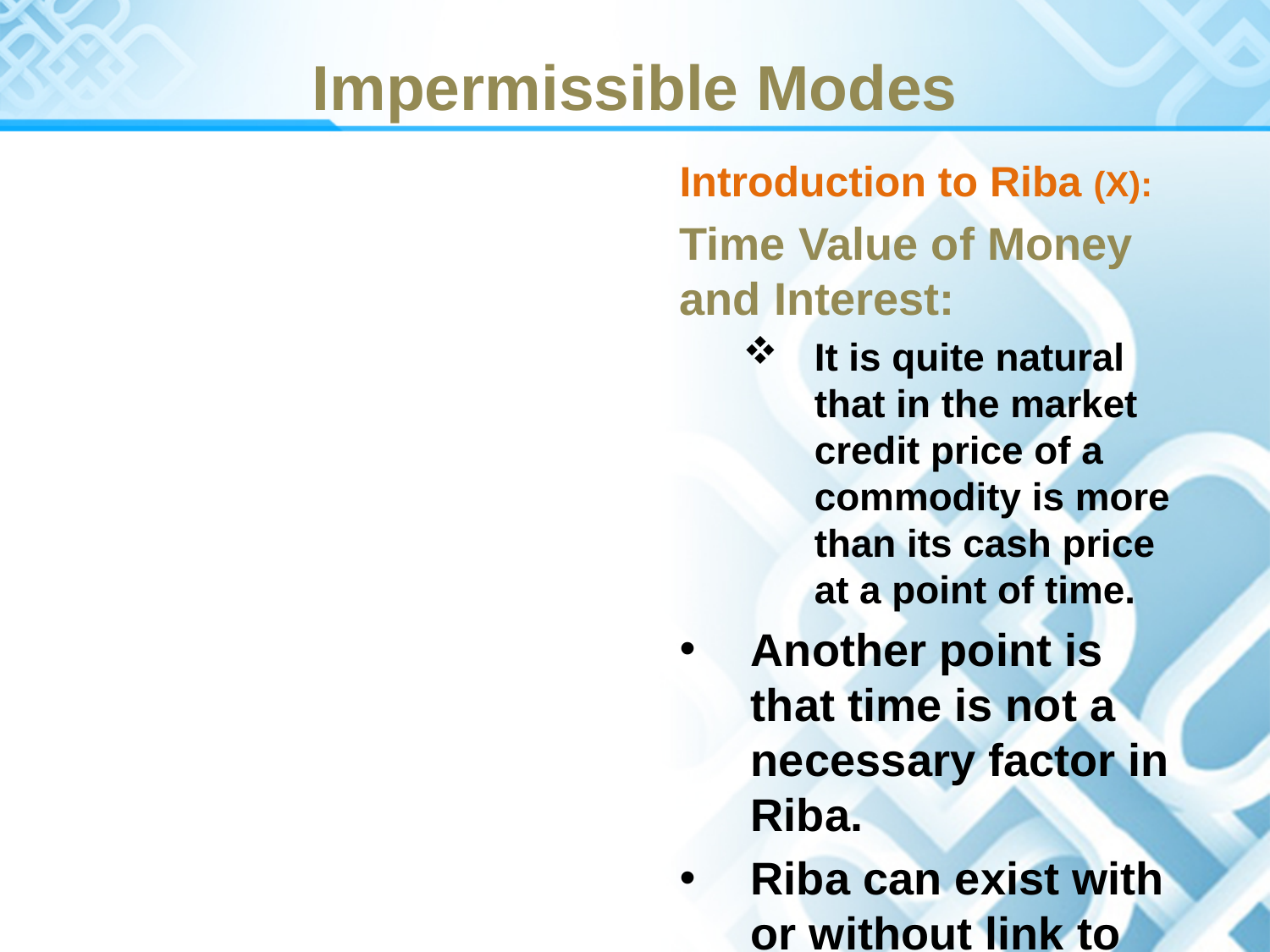

Impermissible Modes
Introduction to Riba (X):
Time Value of Money and Interest:
It is quite natural that in the market credit price of a commodity is more than its cash price at a point of time.
Another point is that time is not a necessary factor in Riba.
Riba can exist with or without link to time and quantity.